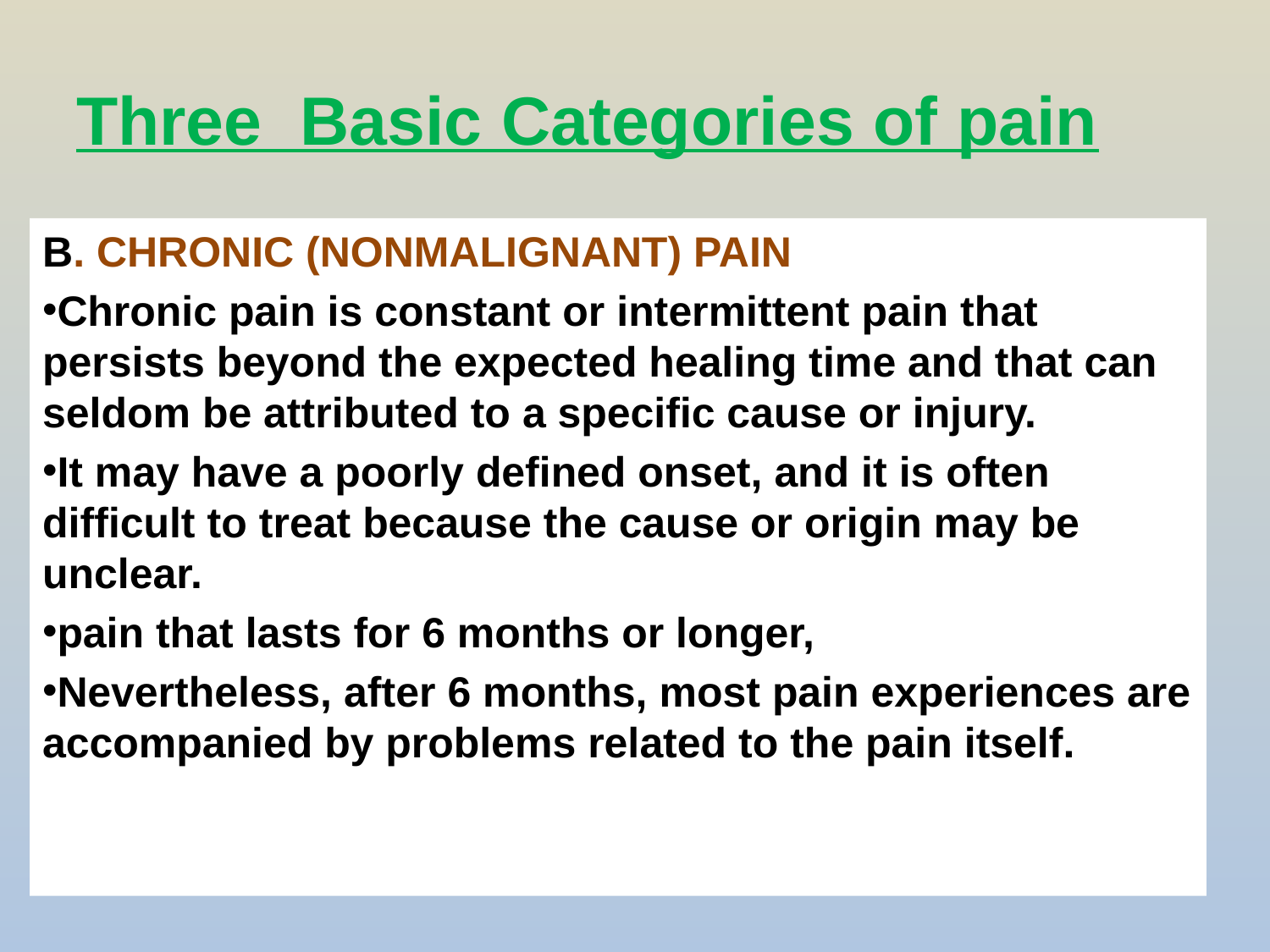

# Three  Basic Categories of pain
B. CHRONIC (NONMALIGNANT) PAIN
Chronic pain is constant or intermittent pain that persists beyond the expected healing time and that can seldom be attributed to a speciﬁc cause or injury.
It may have a poorly deﬁned onset, and it is often difﬁcult to treat because the cause or origin may be unclear.
pain that lasts for 6 months or longer,
Nevertheless, after 6 months, most pain experiences are accompanied by problems related to the pain itself.